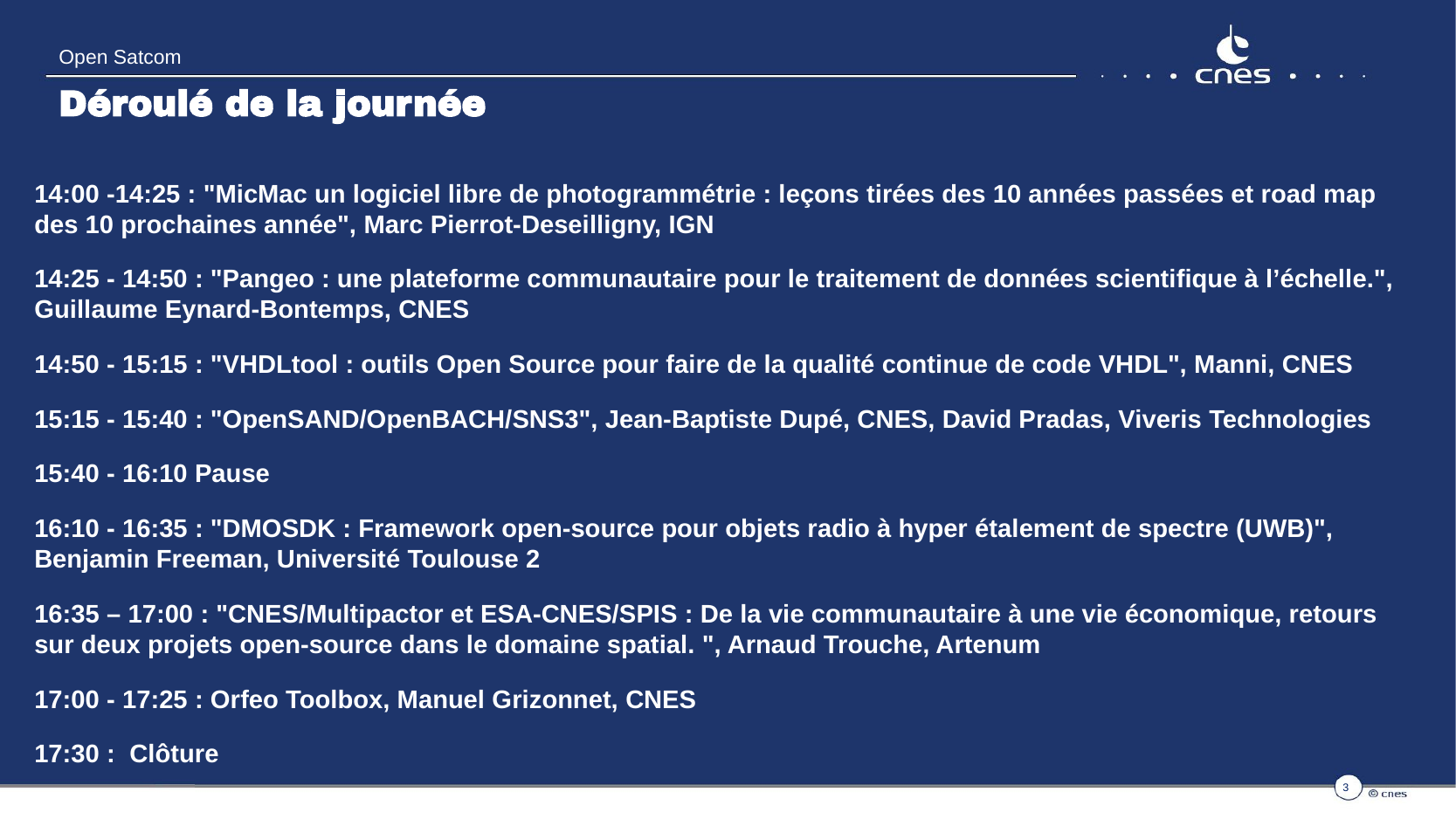

Open Satcom
# Déroulé de la journée

14:00 -14:25 : "MicMac un logiciel libre de photogrammétrie : leçons tirées des 10 années passées et road map des 10 prochaines année", Marc Pierrot-Deseilligny, IGN
14:25 - 14:50 : "Pangeo : une plateforme communautaire pour le traitement de données scientifique à l’échelle.", Guillaume Eynard-Bontemps, CNES
14:50 - 15:15 : "VHDLtool : outils Open Source pour faire de la qualité continue de code VHDL", Manni, CNES
15:15 - 15:40 : "OpenSAND/OpenBACH/SNS3", Jean-Baptiste Dupé, CNES, David Pradas, Viveris Technologies
15:40 - 16:10 Pause
16:10 - 16:35 : "DMOSDK : Framework open-source pour objets radio à hyper étalement de spectre (UWB)", Benjamin Freeman, Université Toulouse 2
16:35 – 17:00 : "CNES/Multipactor et ESA-CNES/SPIS : De la vie communautaire à une vie économique, retours sur deux projets open-source dans le domaine spatial. ", Arnaud Trouche, Artenum
17:00 - 17:25 : Orfeo Toolbox, Manuel Grizonnet, CNES
17:30 :  Clôture

3